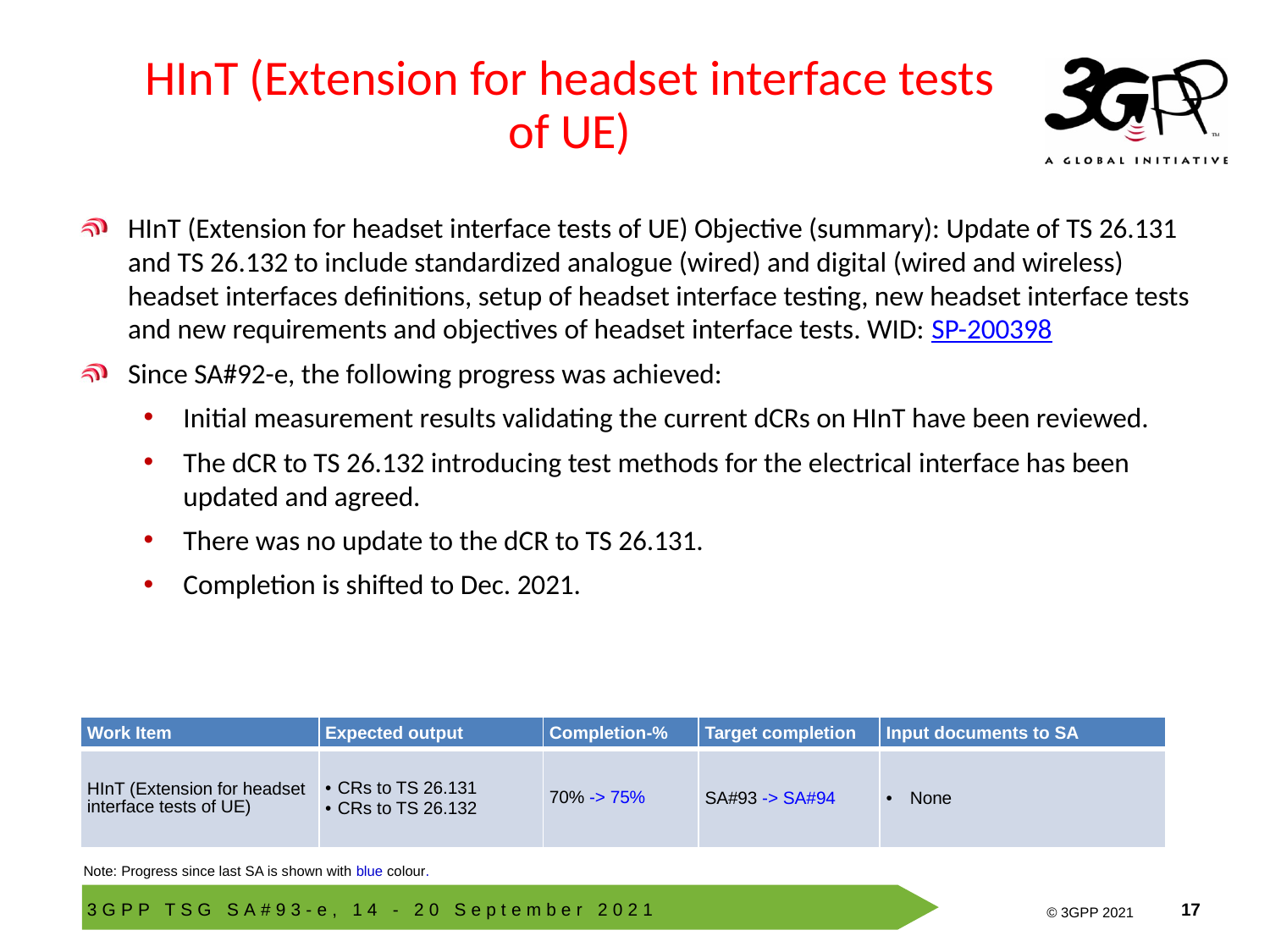

# HInT (Extension for headset interface tests of UE)
HInT (Extension for headset interface tests of UE) Objective (summary): Update of TS 26.131 and TS 26.132 to include standardized analogue (wired) and digital (wired and wireless) headset interfaces definitions, setup of headset interface testing, new headset interface tests and new requirements and objectives of headset interface tests. WID: SP-200398
Since SA#92-e, the following progress was achieved:
Initial measurement results validating the current dCRs on HInT have been reviewed.
The dCR to TS 26.132 introducing test methods for the electrical interface has been updated and agreed.
There was no update to the dCR to TS 26.131.
Completion is shifted to Dec. 2021.
| Work Item | Expected output | Completion-% | Target completion | Input documents to SA |
| --- | --- | --- | --- | --- |
| HInT (Extension for headset interface tests of UE) | CRs to TS 26.131 CRs to TS 26.132 | 70% -> 75% | SA#93 -> SA#94 | None |
Note: Progress since last SA is shown with blue colour.